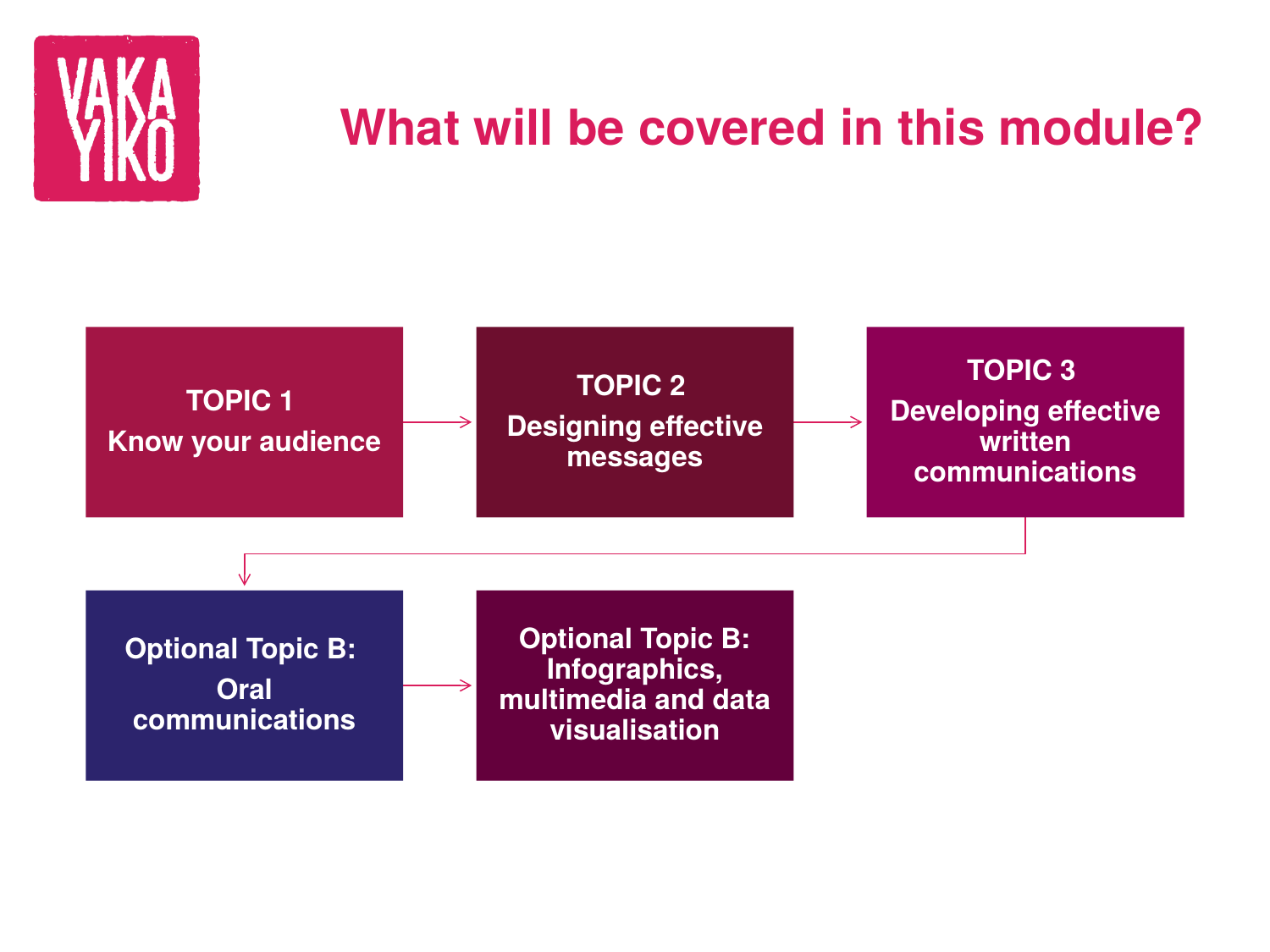

# What will be covered in this module?

TOPIC 1
Know your audience

TOPIC 2
Designing effective messages

TOPIC 3
Developing effective written communications

Optional Topic B:
Oral communications
Optional Topic B: Infographics, multimedia and data visualisation